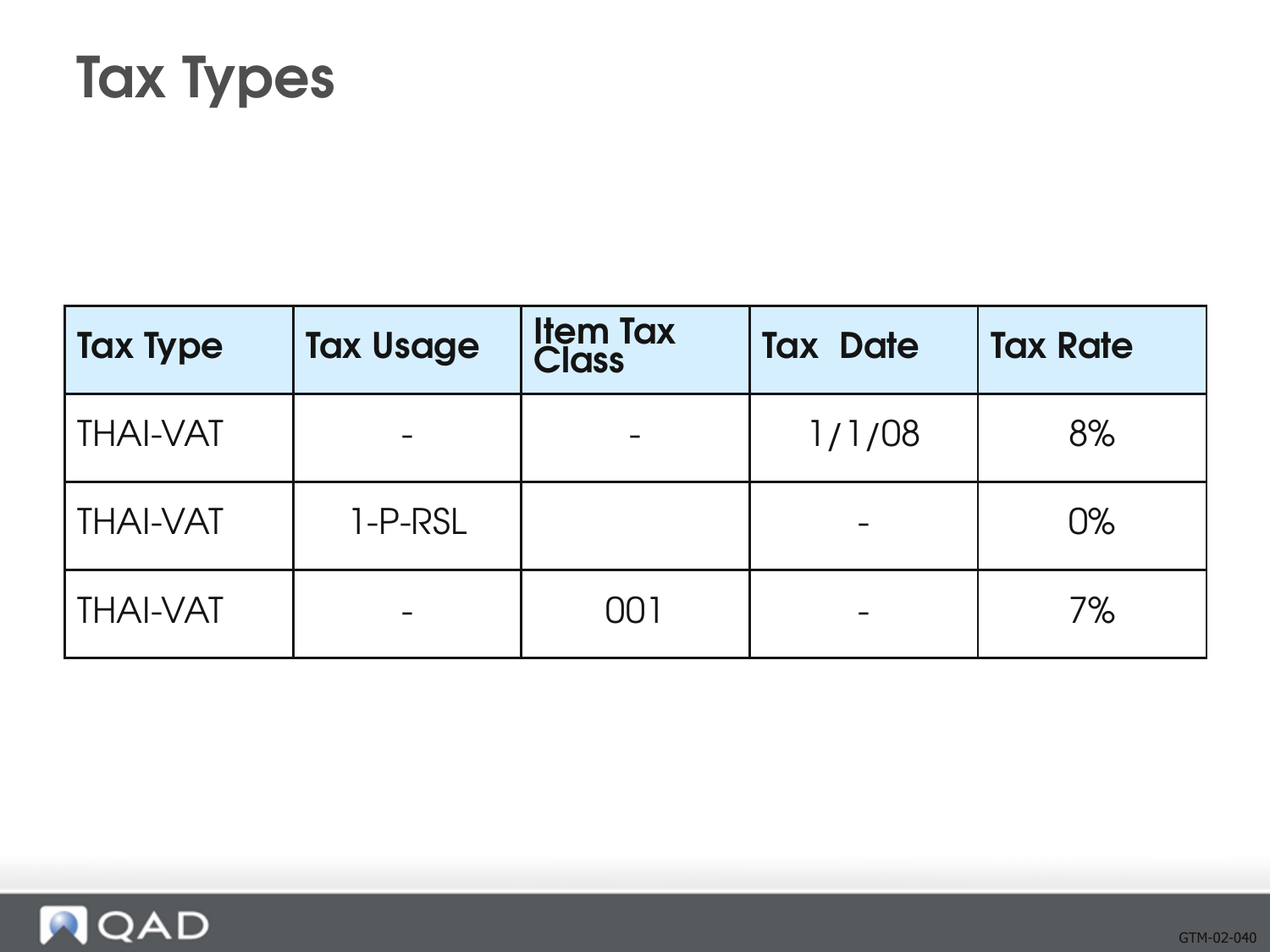

# Tax Types
| Tax Type | Tax Usage | Item Tax Class | Tax Date | Tax Rate |
| --- | --- | --- | --- | --- |
| THAI-VAT | - | - | 1/1/08 | 8% |
| THAI-VAT | 1-P-RSL |  | - | 0% |
| THAI-VAT | - | 001 | - | 7% |
GTM-02-040